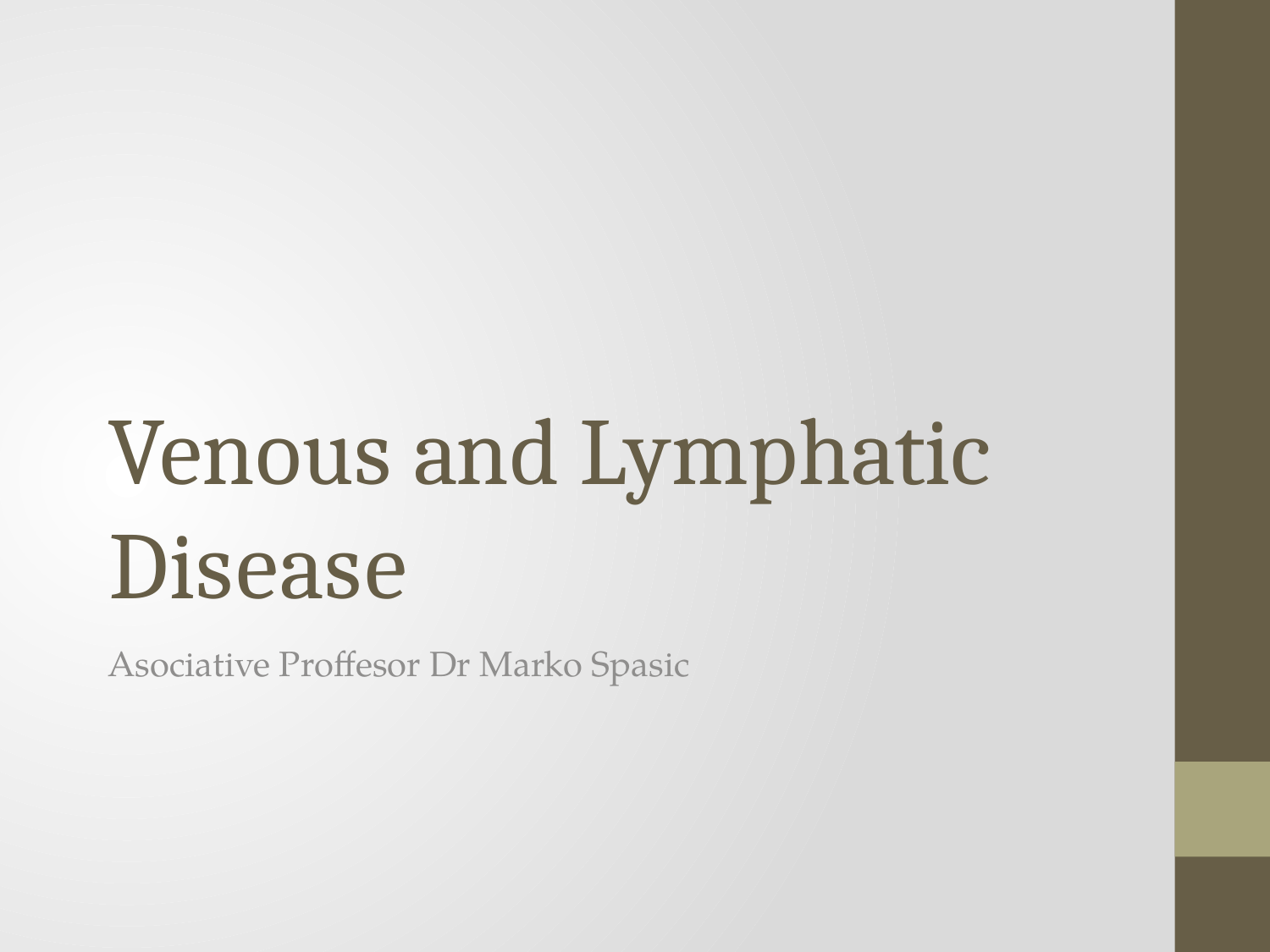

# Venous and Lymphatic Disease
Asociative Proffesor Dr Marko Spasic